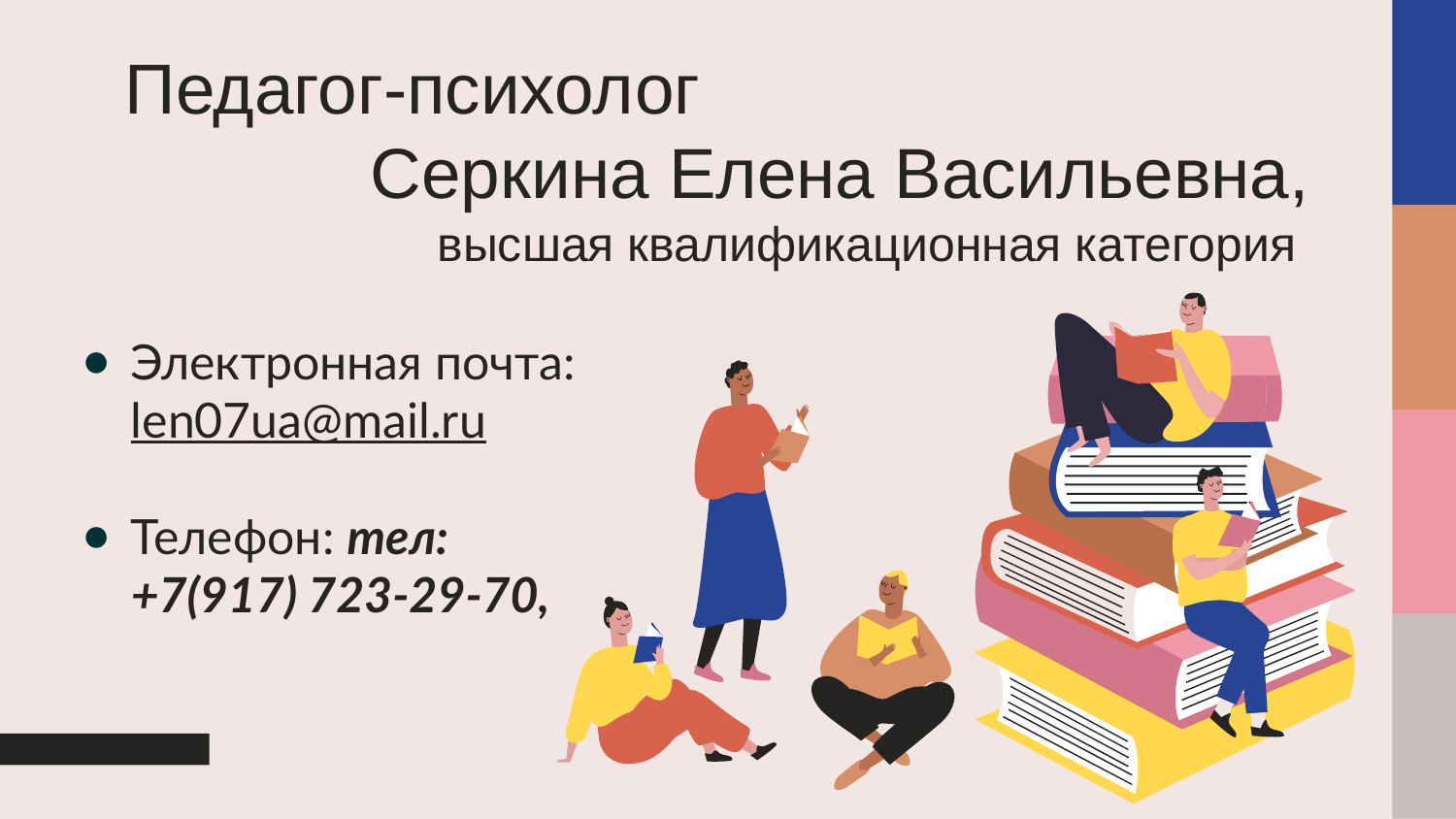

# Педагог-психолог                                           Серкина Елена Васильевна, высшая квалификационная категория

Электронная почта: len07ua@mail.ru

Телефон: тел: +7(917) 723-29-70,